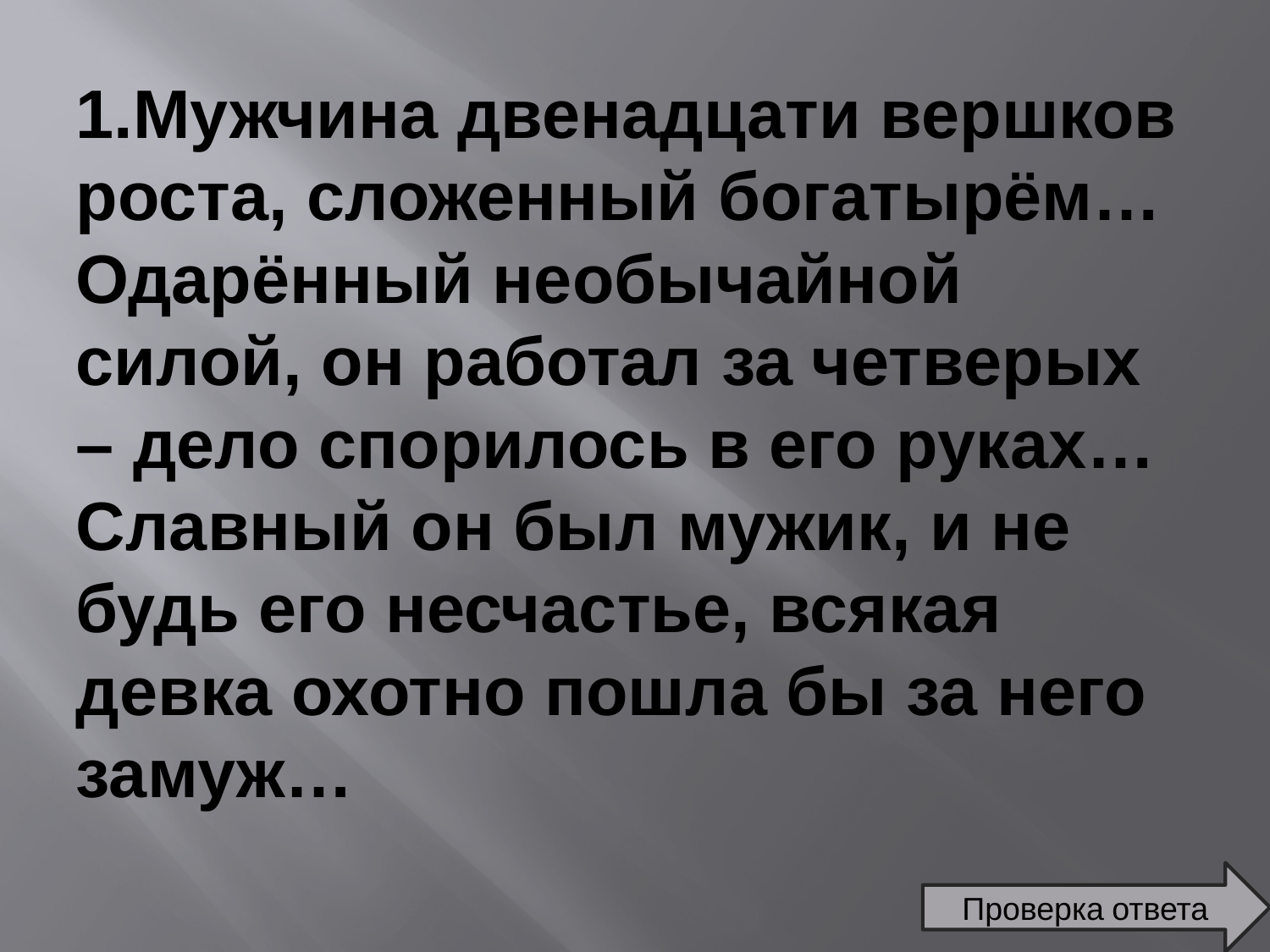

# 1.Мужчина двенадцати вершков роста, сложенный богатырём… Одарённый необычайной силой, он работал за четверых – дело спорилось в его руках… Славный он был мужик, и не будь его несчастье, всякая девка охотно пошла бы за него замуж…
Проверка ответа